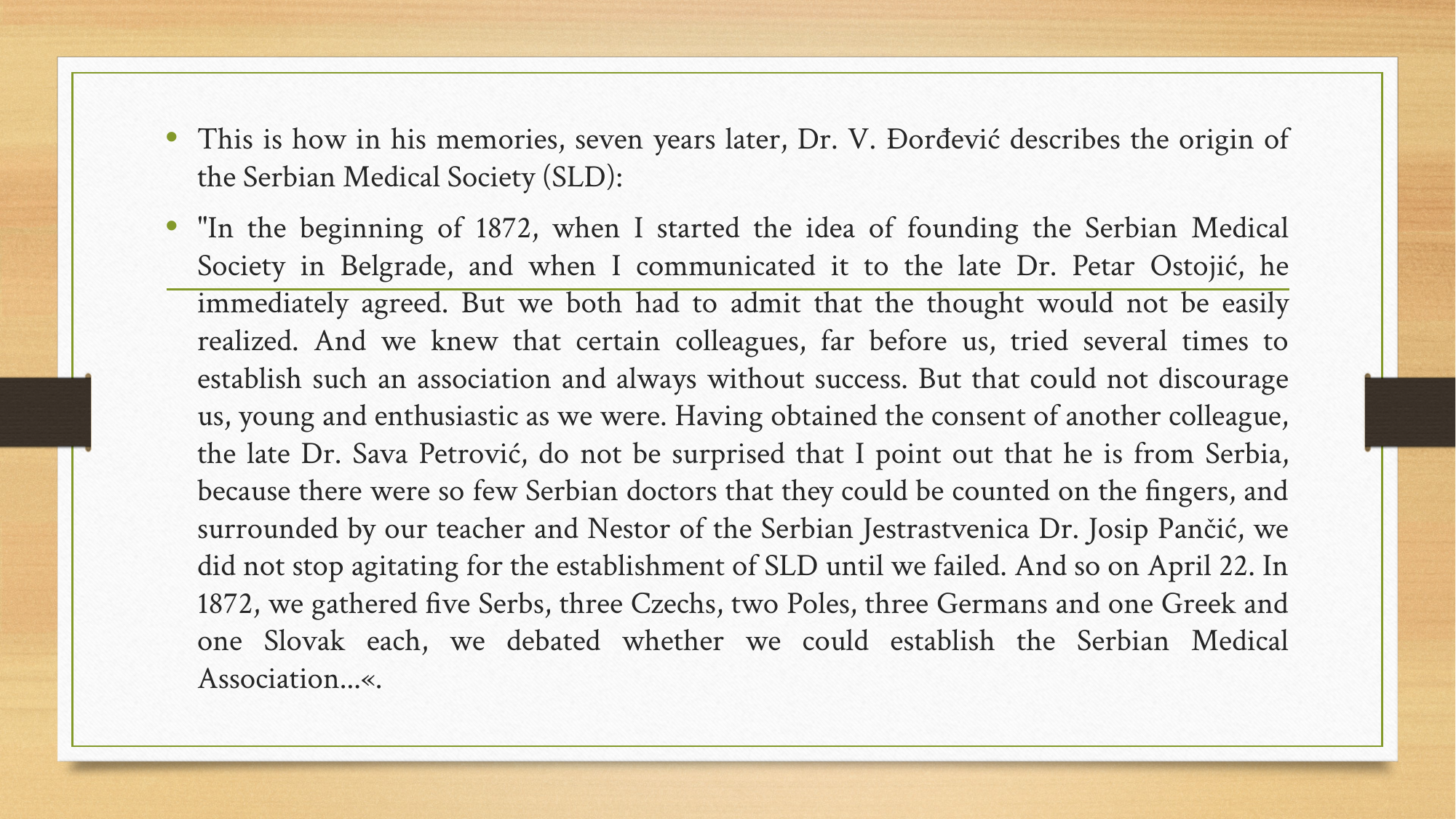

This is how in his memories, seven years later, Dr. V. Đorđević describes the origin of the Serbian Medical Society (SLD):
"In the beginning of 1872, when I started the idea of founding the Serbian Medical Society in Belgrade, and when I communicated it to the late Dr. Petar Ostojić, he immediately agreed. But we both had to admit that the thought would not be easily realized. And we knew that certain colleagues, far before us, tried several times to establish such an association and always without success. But that could not discourage us, young and enthusiastic as we were. Having obtained the consent of another colleague, the late Dr. Sava Petrović, do not be surprised that I point out that he is from Serbia, because there were so few Serbian doctors that they could be counted on the fingers, and surrounded by our teacher and Nestor of the Serbian Jestrastvenica Dr. Josip Pančić, we did not stop agitating for the establishment of SLD until we failed. And so on April 22. In 1872, we gathered five Serbs, three Czechs, two Poles, three Germans and one Greek and one Slovak each, we debated whether we could establish the Serbian Medical Association...«.